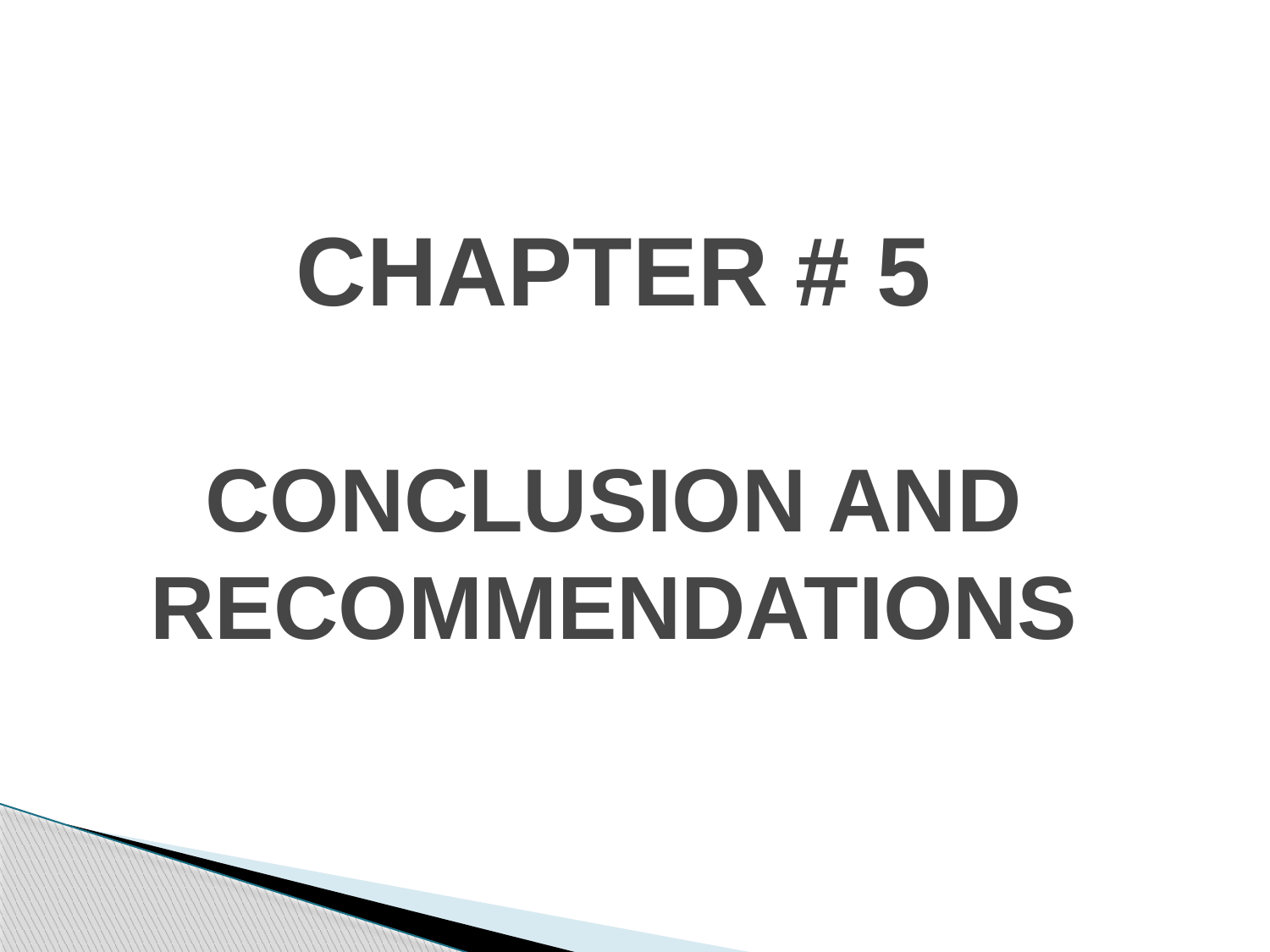

# CHAPTER # 5 CONCLUSION AND RECOMMENDATIONS